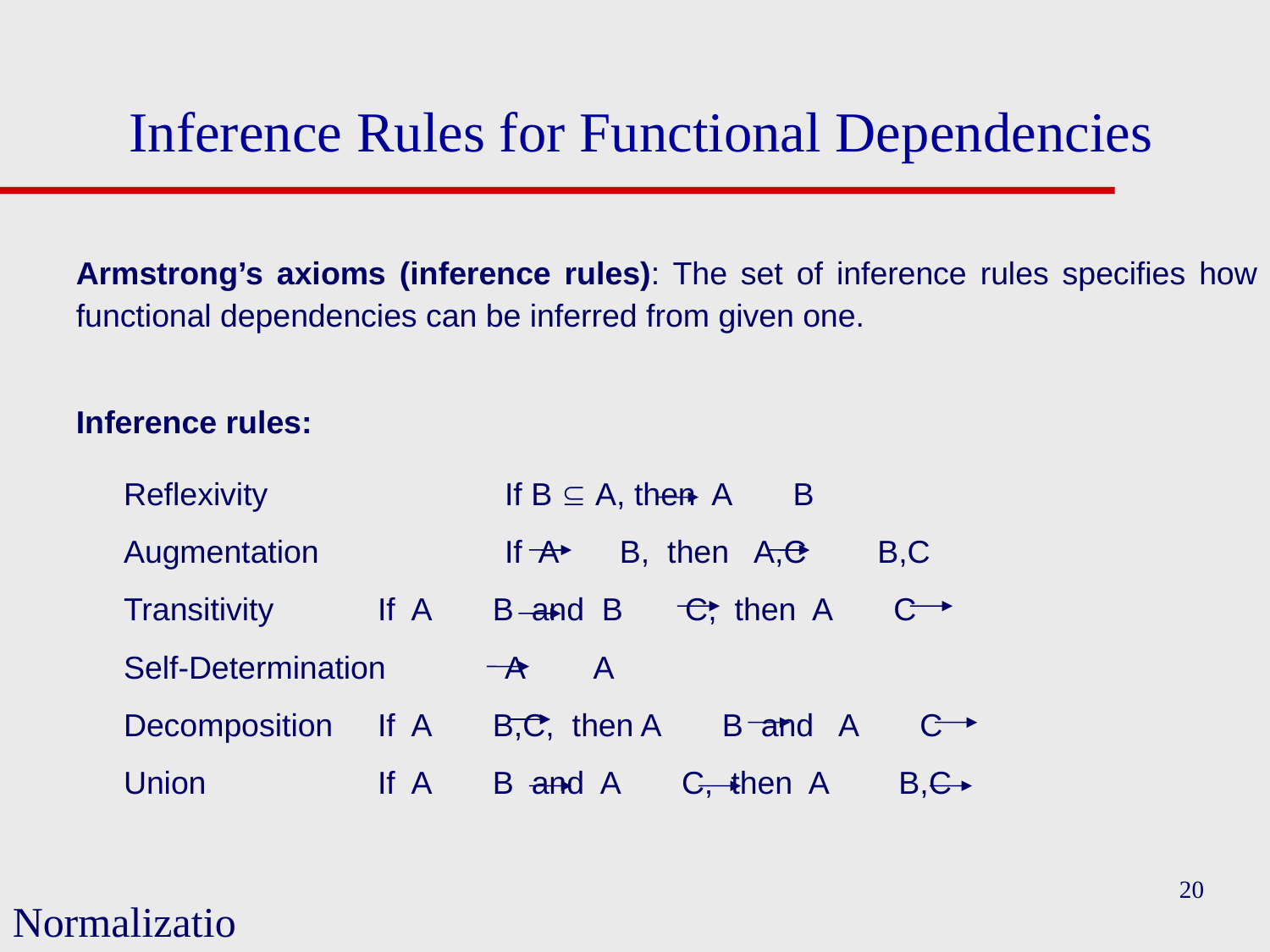

# Inference Rules for Functional Dependencies
Armstrong’s axioms (inference rules): The set of inference rules specifies how functional dependencies can be inferred from given one.

Inference rules:

	Reflexivity		If B ⊆ A, then  A       B
	Augmentation 		If  A       B,  then   A,C        B,C
	Transitivity           	If  A       B  and  B       C,  then  A       C
	Self-Determination	A        A
	Decomposition	If  A       B,C,  then A       B  and   A       C
	Union		If  A       B  and  A       C,  then  A        B,C

20
Normalization